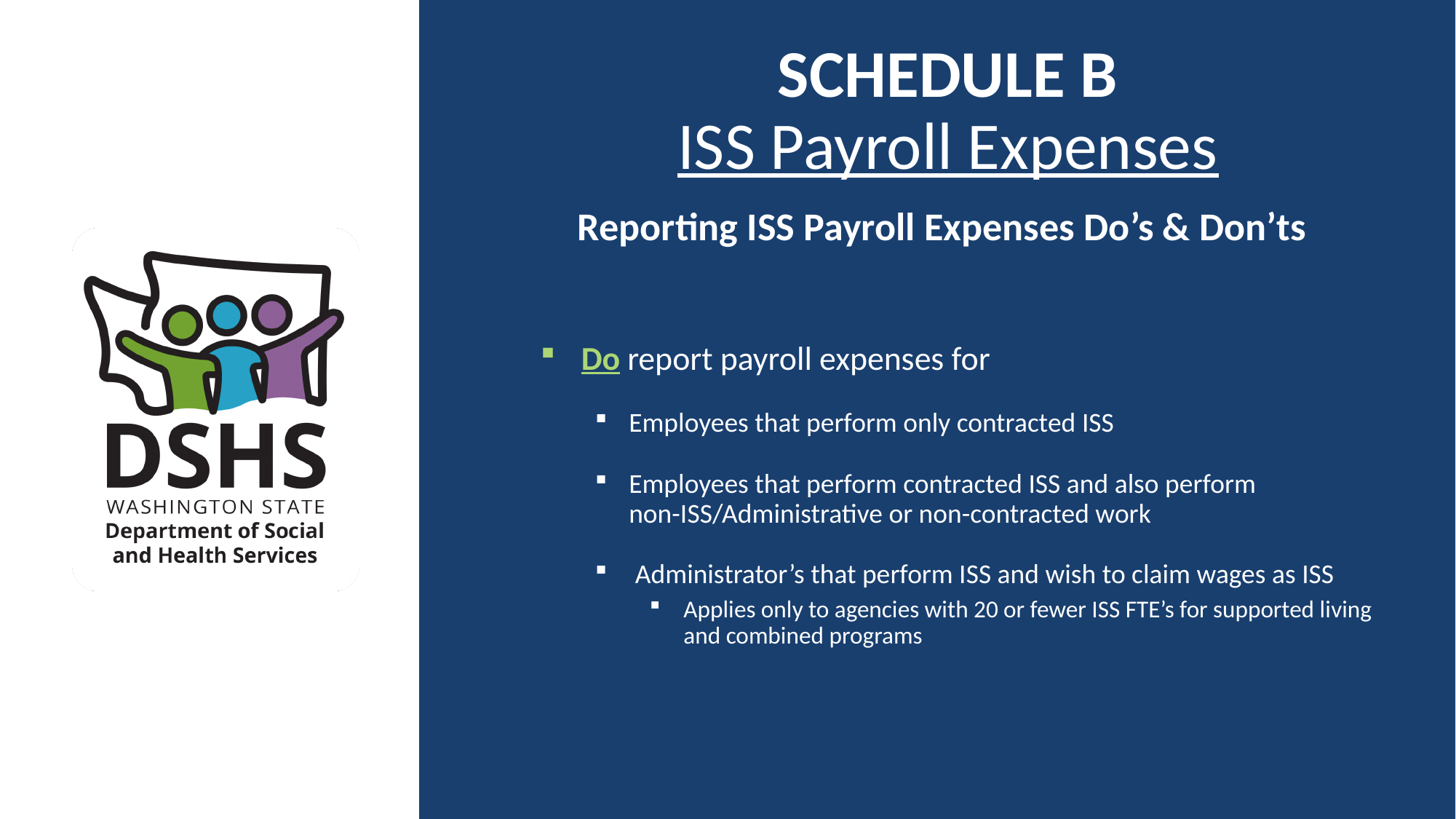

# SCHEDULE B ISS Payroll Expenses
Reporting ISS Payroll Expenses Do’s & Don’ts

Do report payroll expenses for

Employees that perform only contracted ISS

Employees that perform contracted ISS and also perform non-ISS/Administrative or non-contracted work

 Administrator’s that perform ISS and wish to claim wages as ISS
Applies only to agencies with 20 or fewer ISS FTE’s for supported living and combined programs